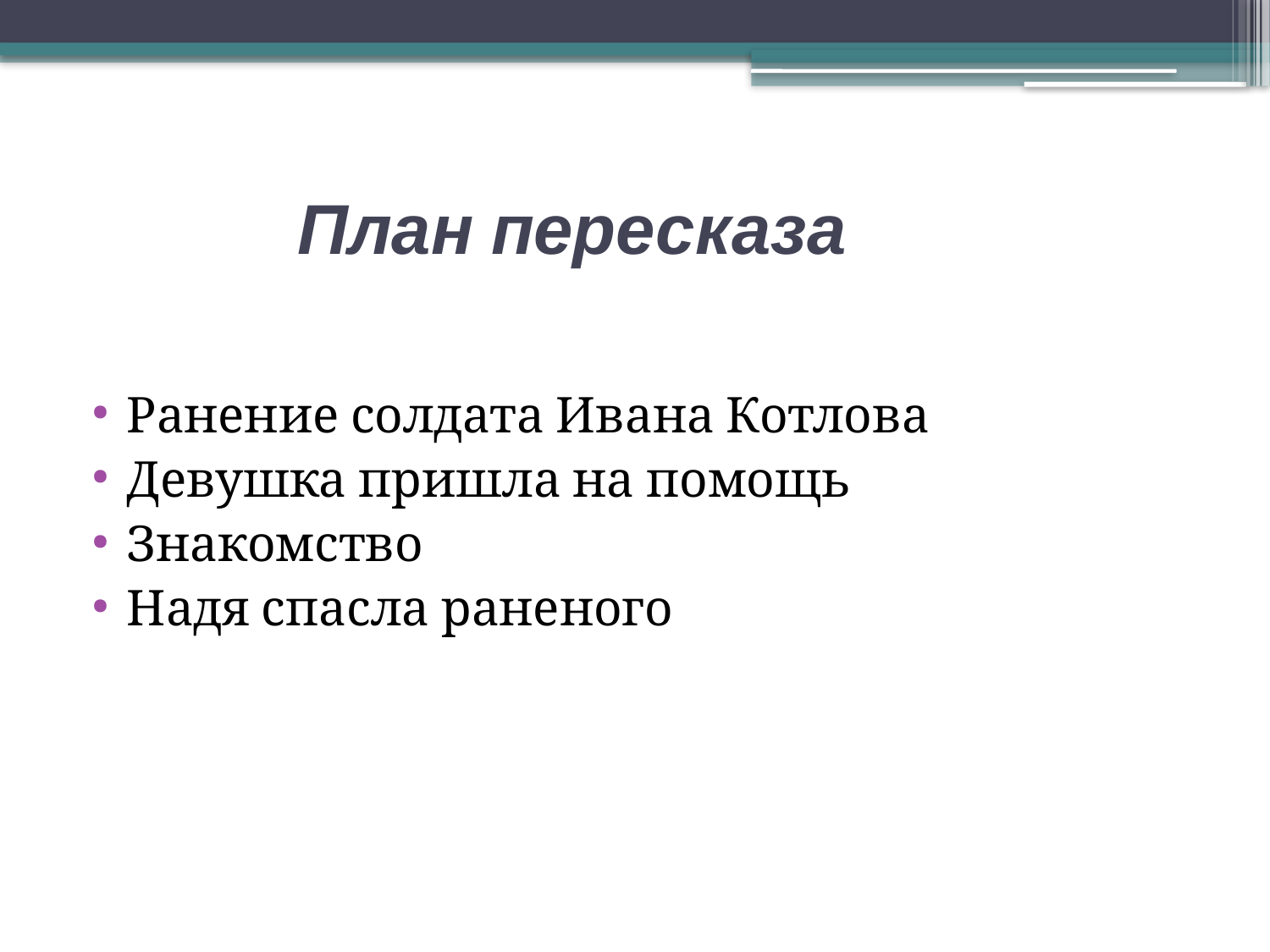

# План пересказа

Ранение солдата Ивана Котлова
Девушка пришла на помощь
Знакомство
Надя спасла раненого